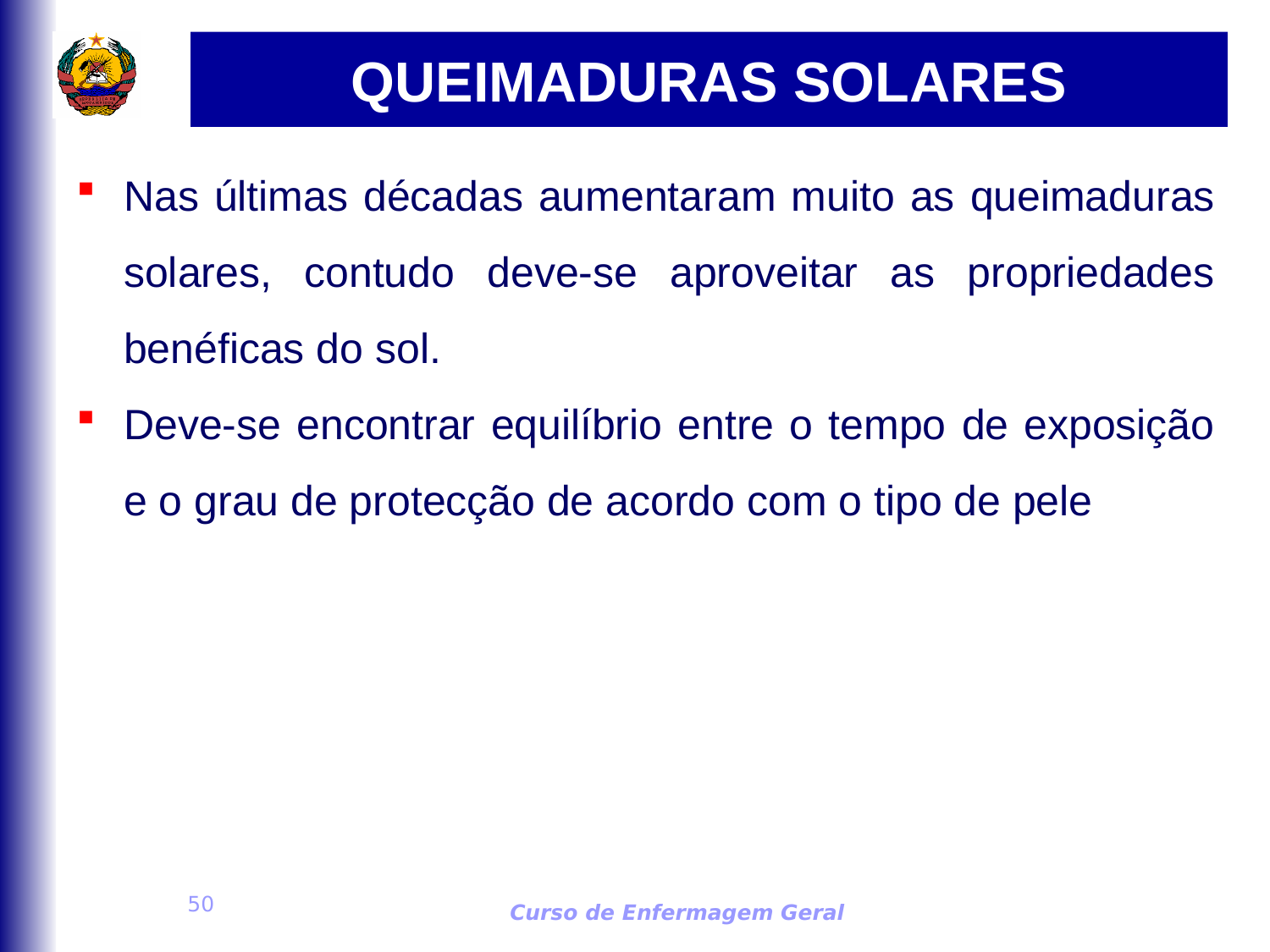

# QUEIMADURAS SOLARES
Nas últimas décadas aumentaram muito as queimaduras solares, contudo deve-se aproveitar as propriedades benéficas do sol.
Deve-se encontrar equilíbrio entre o tempo de exposição e o grau de protecção de acordo com o tipo de pele
50
Curso de Enfermagem Geral